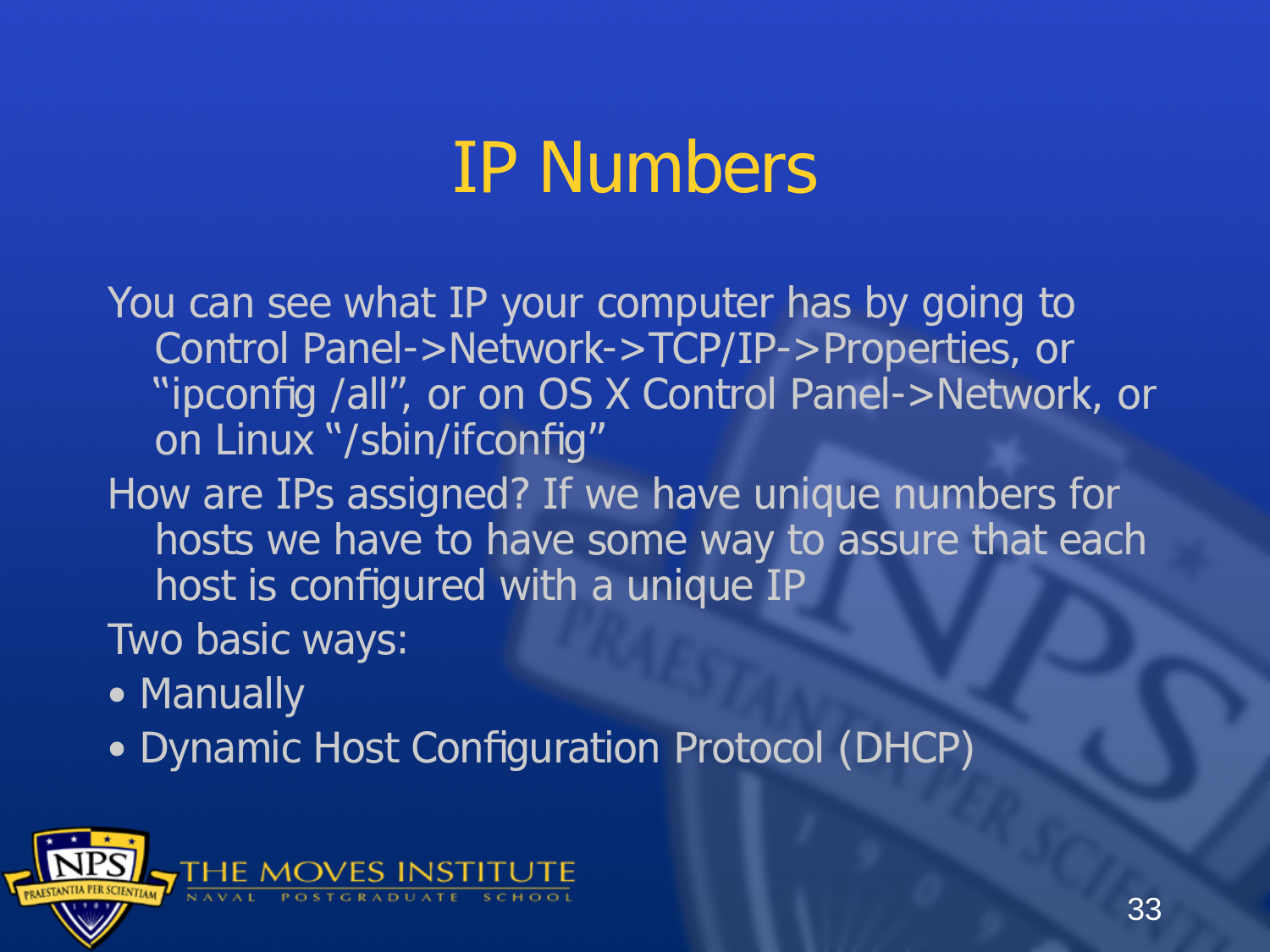

# IP Numbers
You can see what IP your computer has by going to Control Panel->Network->TCP/IP->Properties, or “ipconfig /all”, or on OS X Control Panel->Network, or on Linux “/sbin/ifconfig”
How are IPs assigned? If we have unique numbers for hosts we have to have some way to assure that each host is configured with a unique IP
Two basic ways:
• Manually
• Dynamic Host Configuration Protocol (DHCP)

33